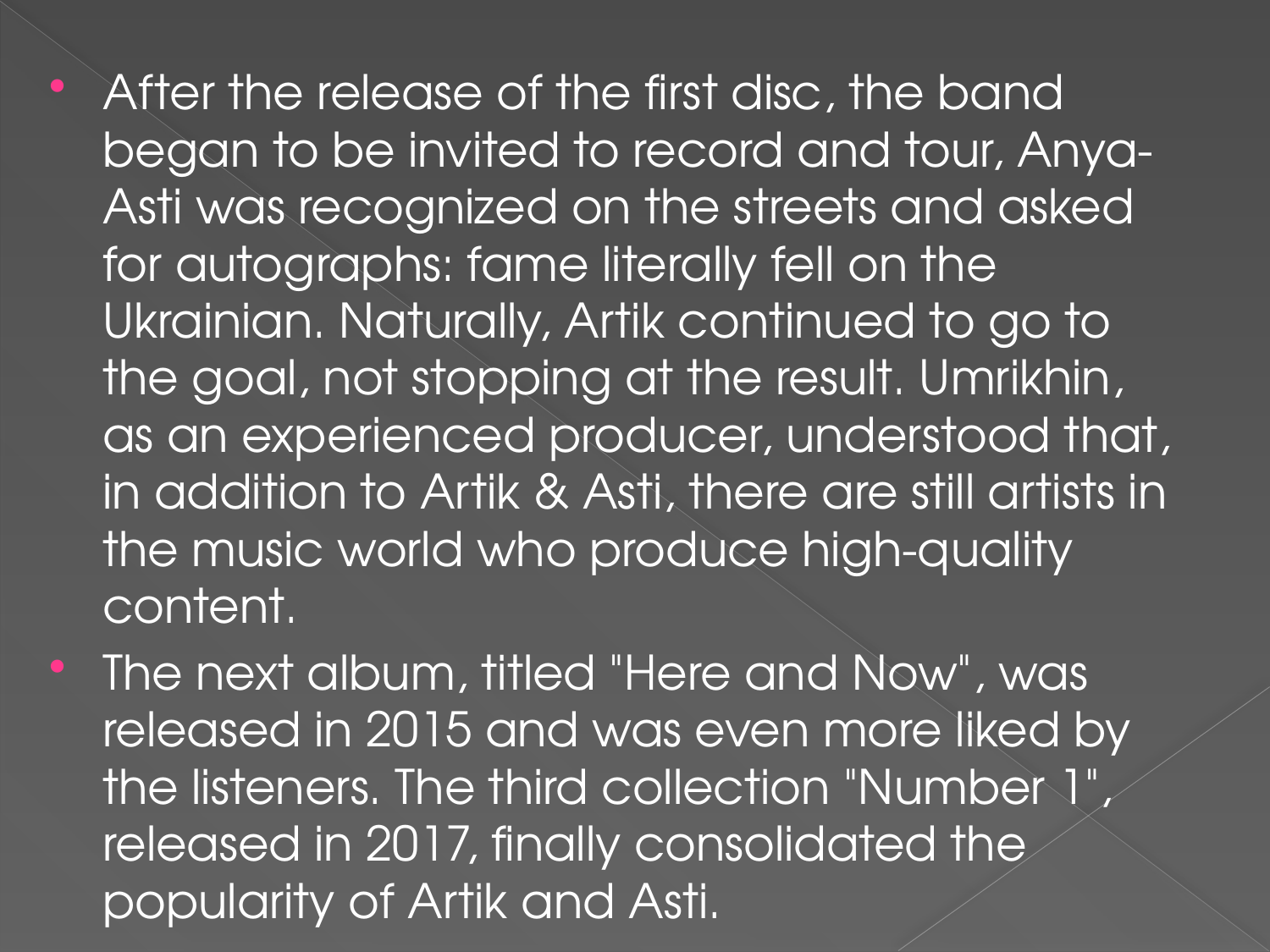

After the release of the first disc, the band began to be invited to record and tour, Anya-Asti was recognized on the streets and asked for autographs: fame literally fell on the Ukrainian. Naturally, Artik continued to go to the goal, not stopping at the result. Umrikhin, as an experienced producer, understood that, in addition to Artik & Asti, there are still artists in the music world who produce high-quality content.
The next album, titled "Here and Now", was released in 2015 and was even more liked by the listeners. The third collection "Number 1", released in 2017, finally consolidated the popularity of Artik and Asti.